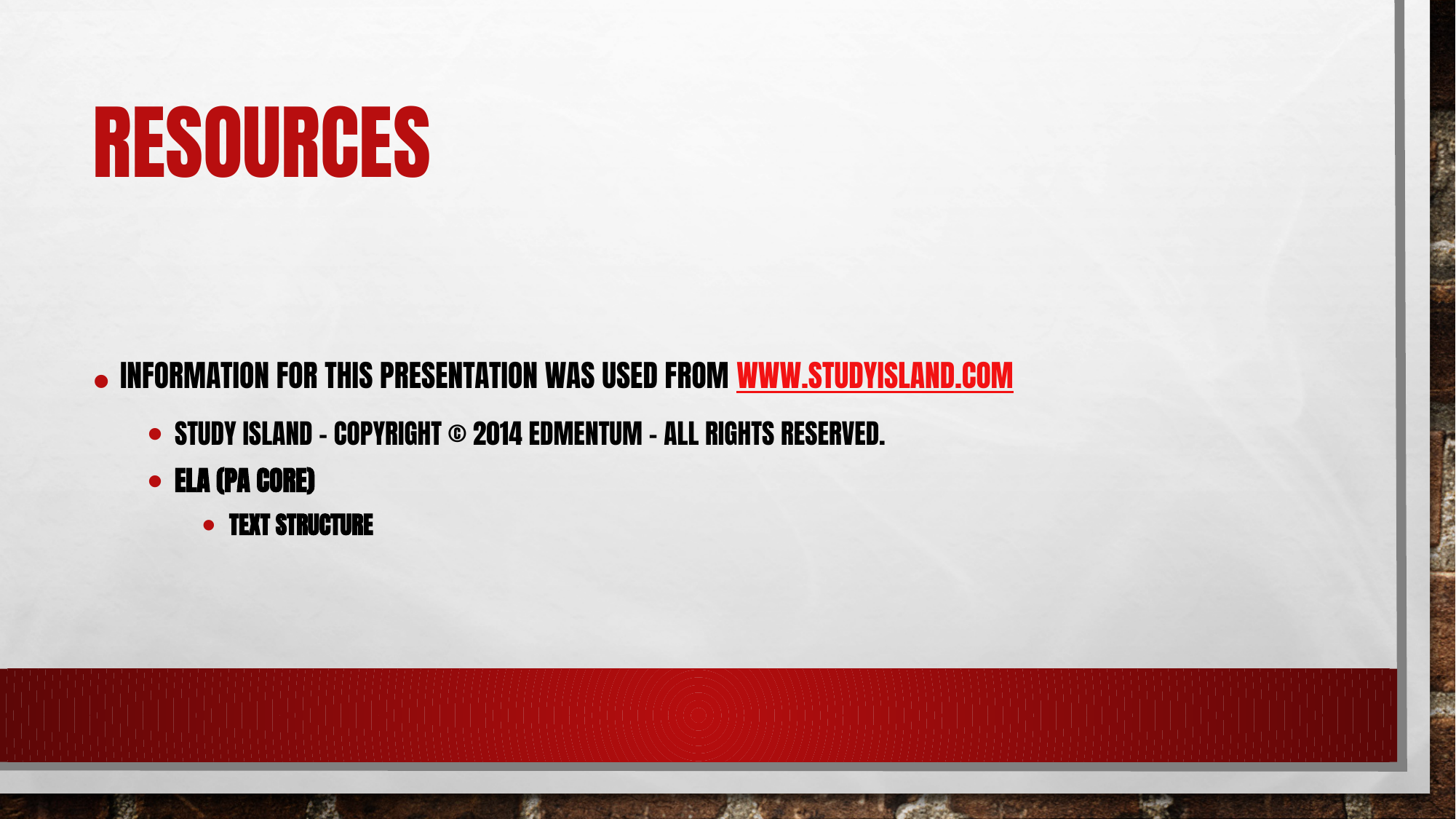

# Resources
Information for this presentation was used from www.Studyisland.com
Study Island - Copyright © 2014 Edmentum - All rights reserved.
ELA (PA Core)
Text Structure